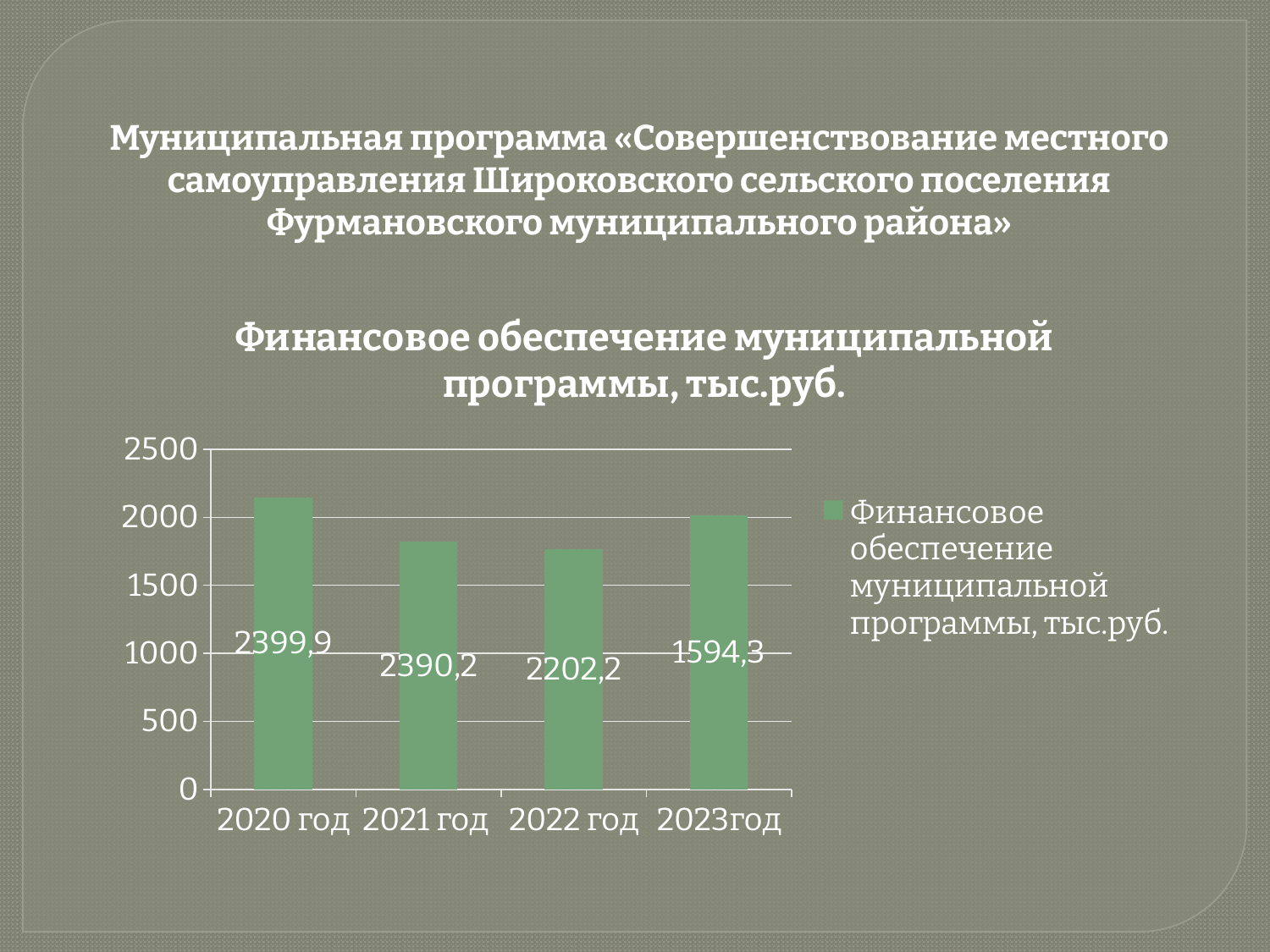

Муниципальная программа «Совершенствование местного
самоуправления Широковского сельского поселения
Фурмановского муниципального района»

### Chart:

| Category | Финансовое обеспечение муниципальной программы, тыс.руб. |
|---|---|
| 2020 год | 2145.34 |
| 2021 год  | 1819.25 |
| 2022 год | 1766.25 |
| 2023год | 2016.84 |